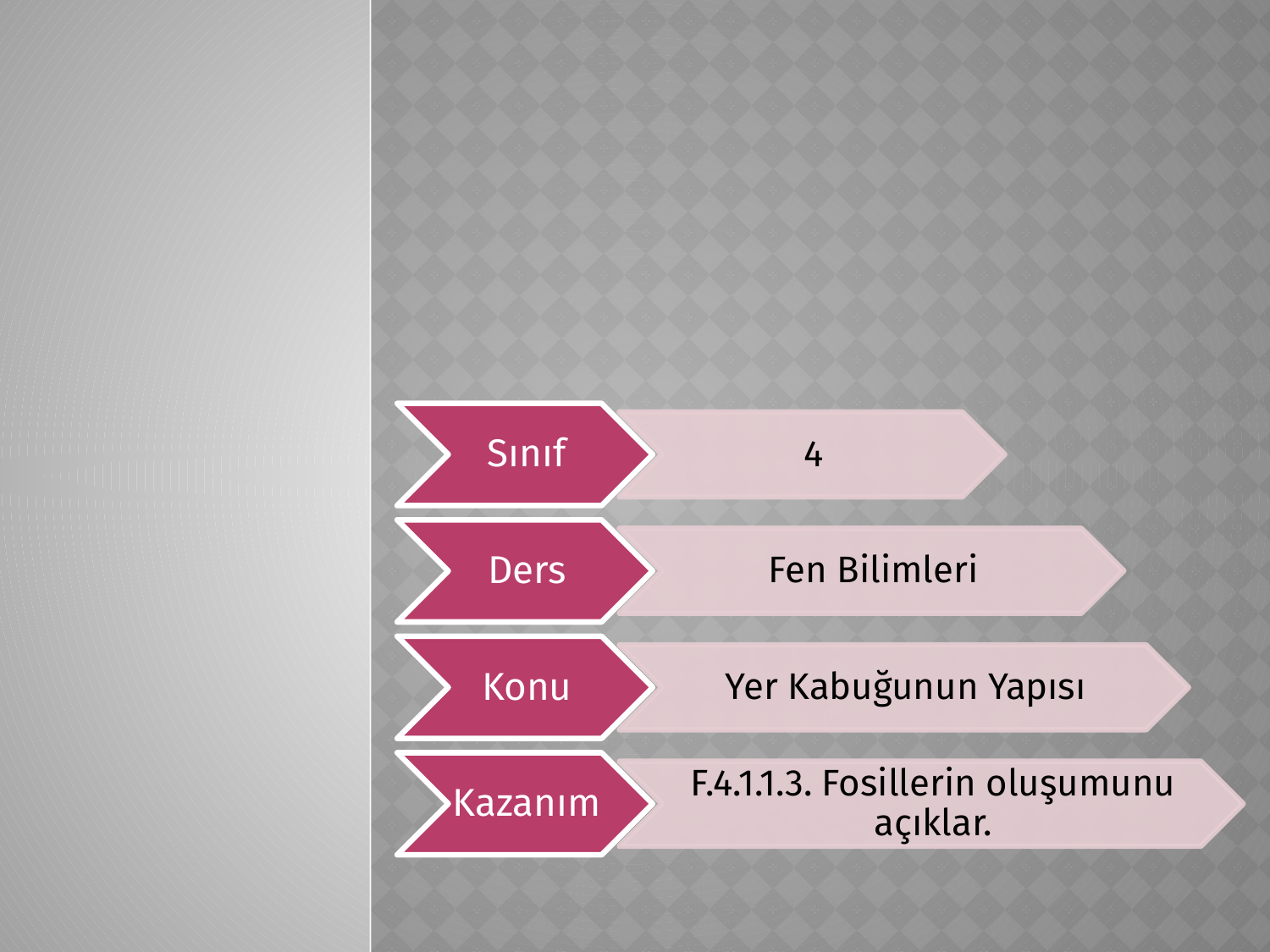

Sınıf
4
Ders
Fen Bilimleri
Konu
Yer Kabuğunun Yapısı
Kazanım
F.4.1.1.3. Fosillerin oluşumunu açıklar.